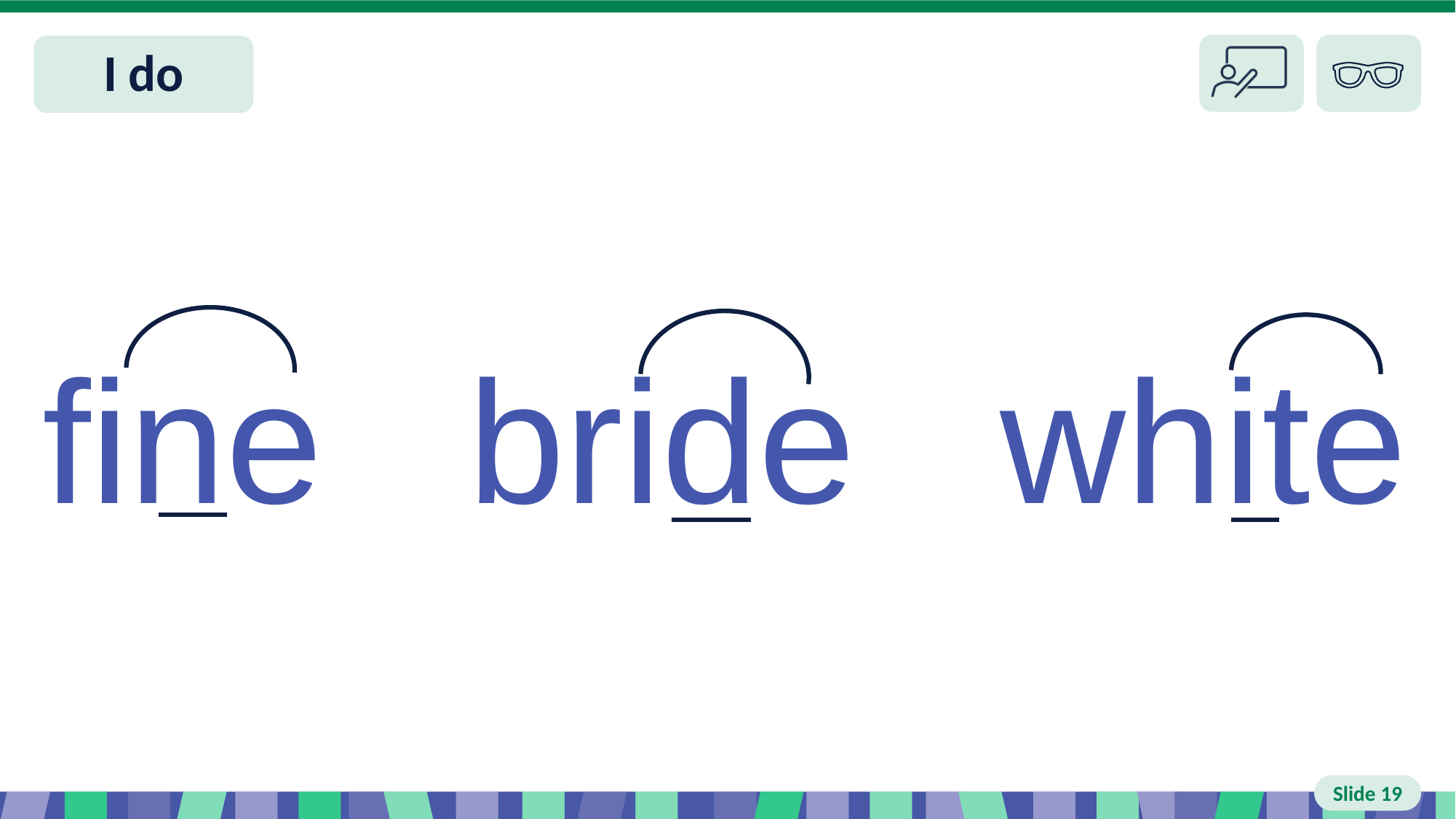

# Slide 19 I do

fine   bride   white